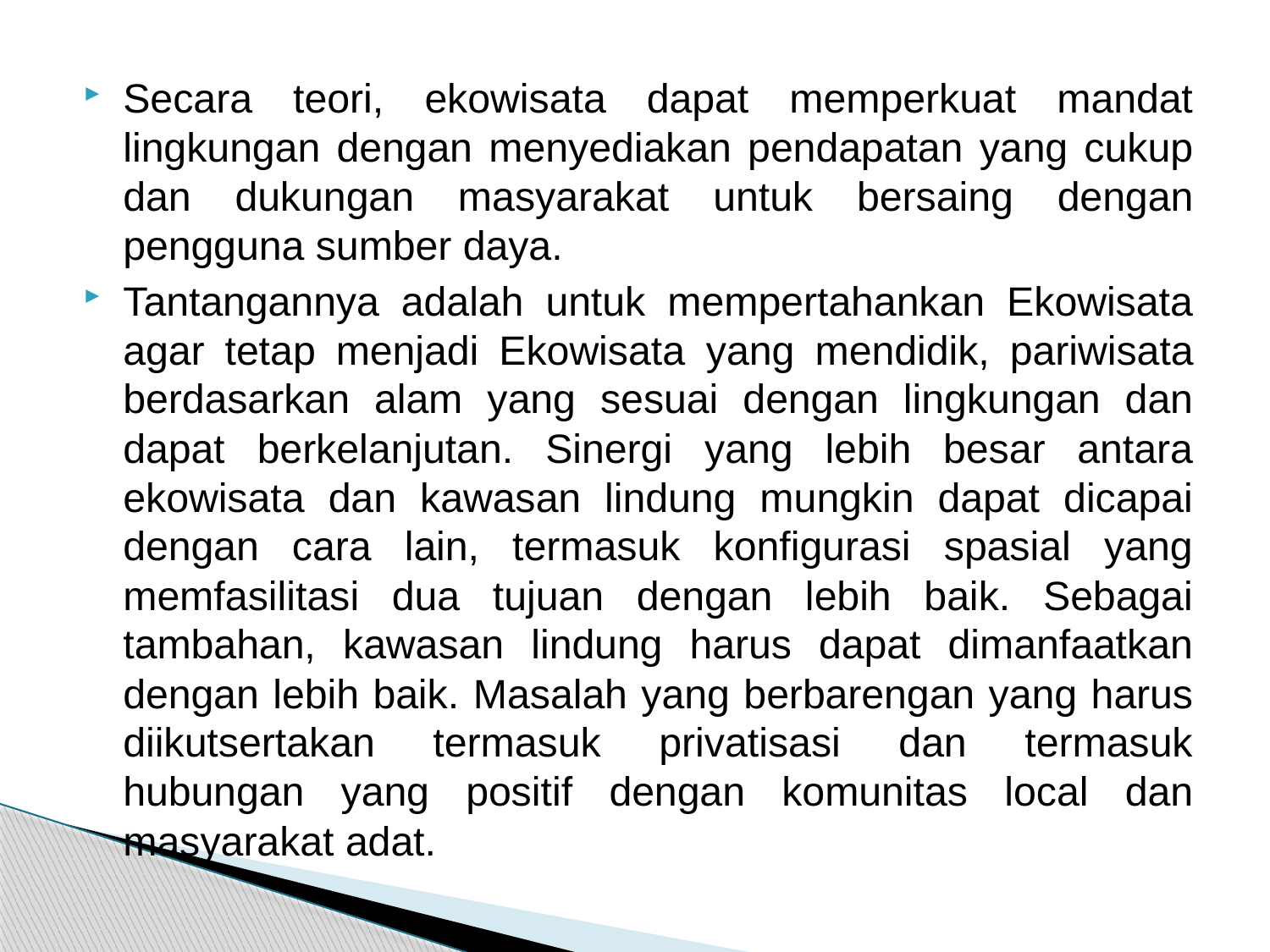

Secara teori, ekowisata dapat memperkuat mandat lingkungan dengan menyediakan pendapatan yang cukup dan dukungan masyarakat untuk bersaing dengan pengguna sumber daya.
Tantangannya adalah untuk mempertahankan Ekowisata agar tetap menjadi Ekowisata yang mendidik, pariwisata berdasarkan alam yang sesuai dengan lingkungan dan dapat berkelanjutan. Sinergi yang lebih besar antara ekowisata dan kawasan lindung mungkin dapat dicapai dengan cara lain, termasuk konfigurasi spasial yang memfasilitasi dua tujuan dengan lebih baik. Sebagai tambahan, kawasan lindung harus dapat dimanfaatkan dengan lebih baik. Masalah yang berbarengan yang harus diikutsertakan termasuk privatisasi dan termasuk hubungan yang positif dengan komunitas local dan masyarakat adat.